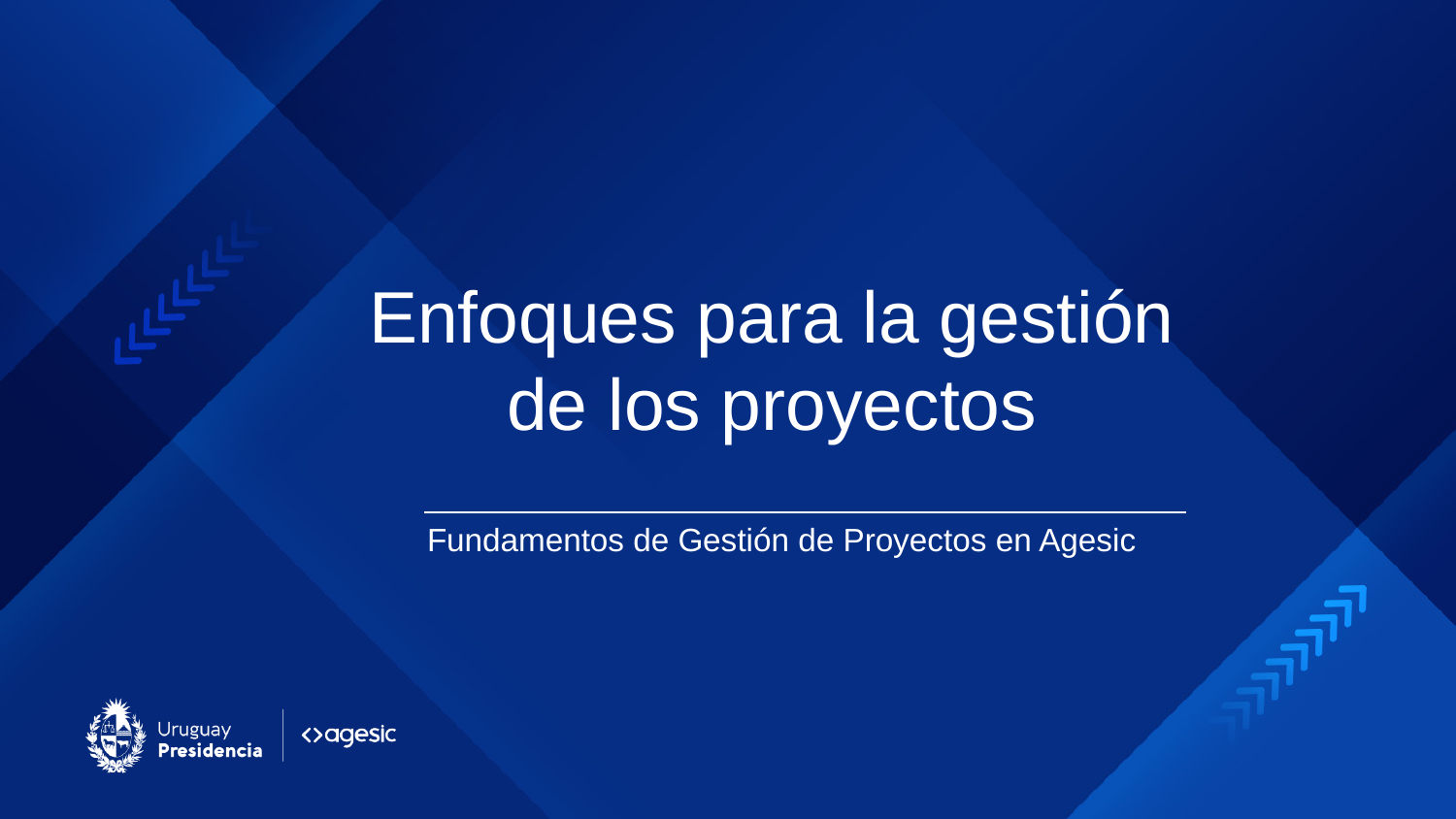

Enfoques para la gestión de los proyectos
Fundamentos de Gestión de Proyectos en Agesic